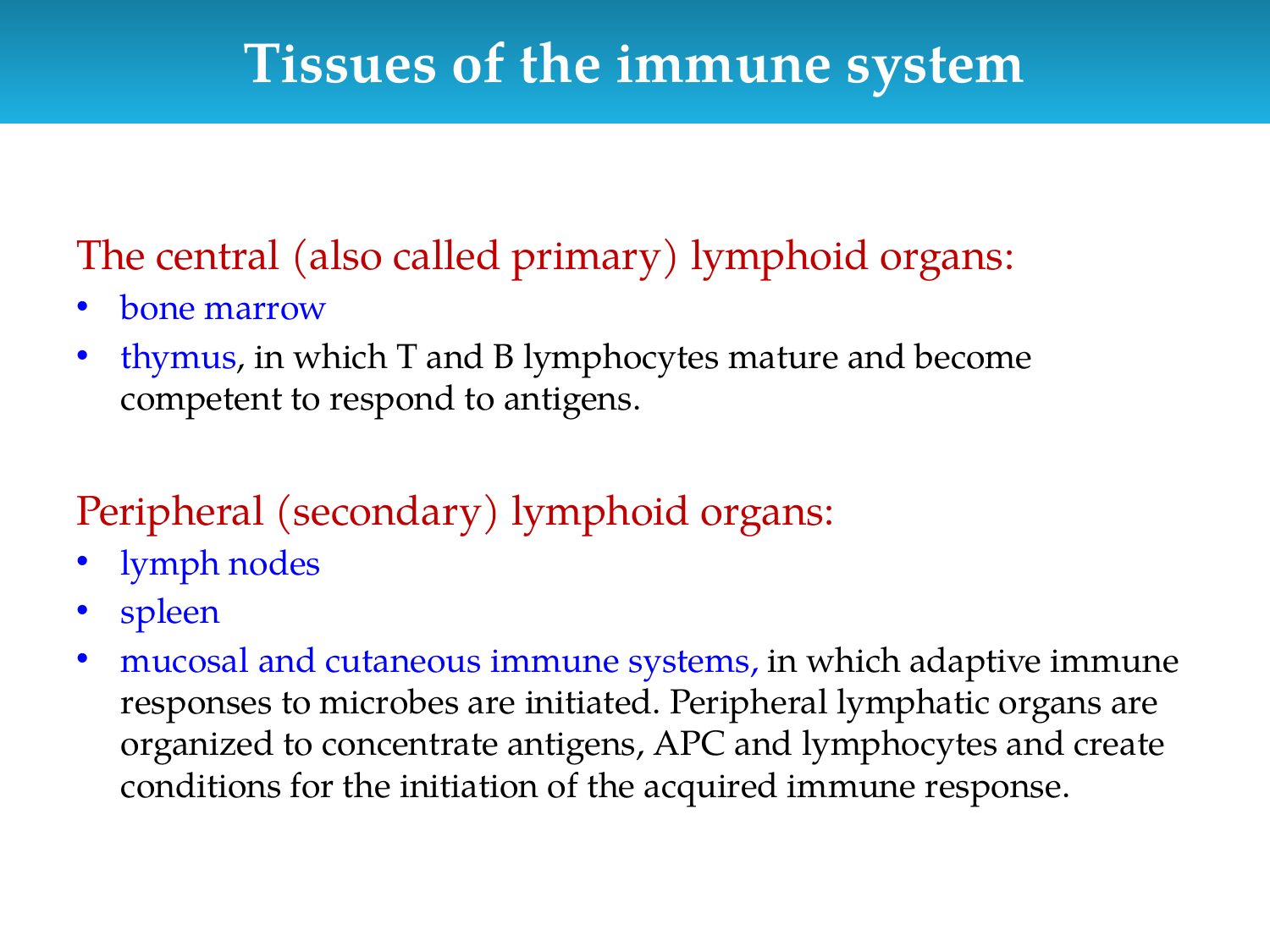

Tissues of the immune system
The central (also called primary) lymphoid organs:
bone marrow
thymus, in which T and B lymphocytes mature and become competent to respond to antigens.

Peripheral (secondary) lymphoid organs:
lymph nodes
spleen
mucosal and cutaneous immune systems, in which adaptive immune responses to microbes are initiated. Peripheral lymphatic organs are organized to concentrate antigens, APC and lymphocytes and create conditions for the initiation of the acquired immune response.